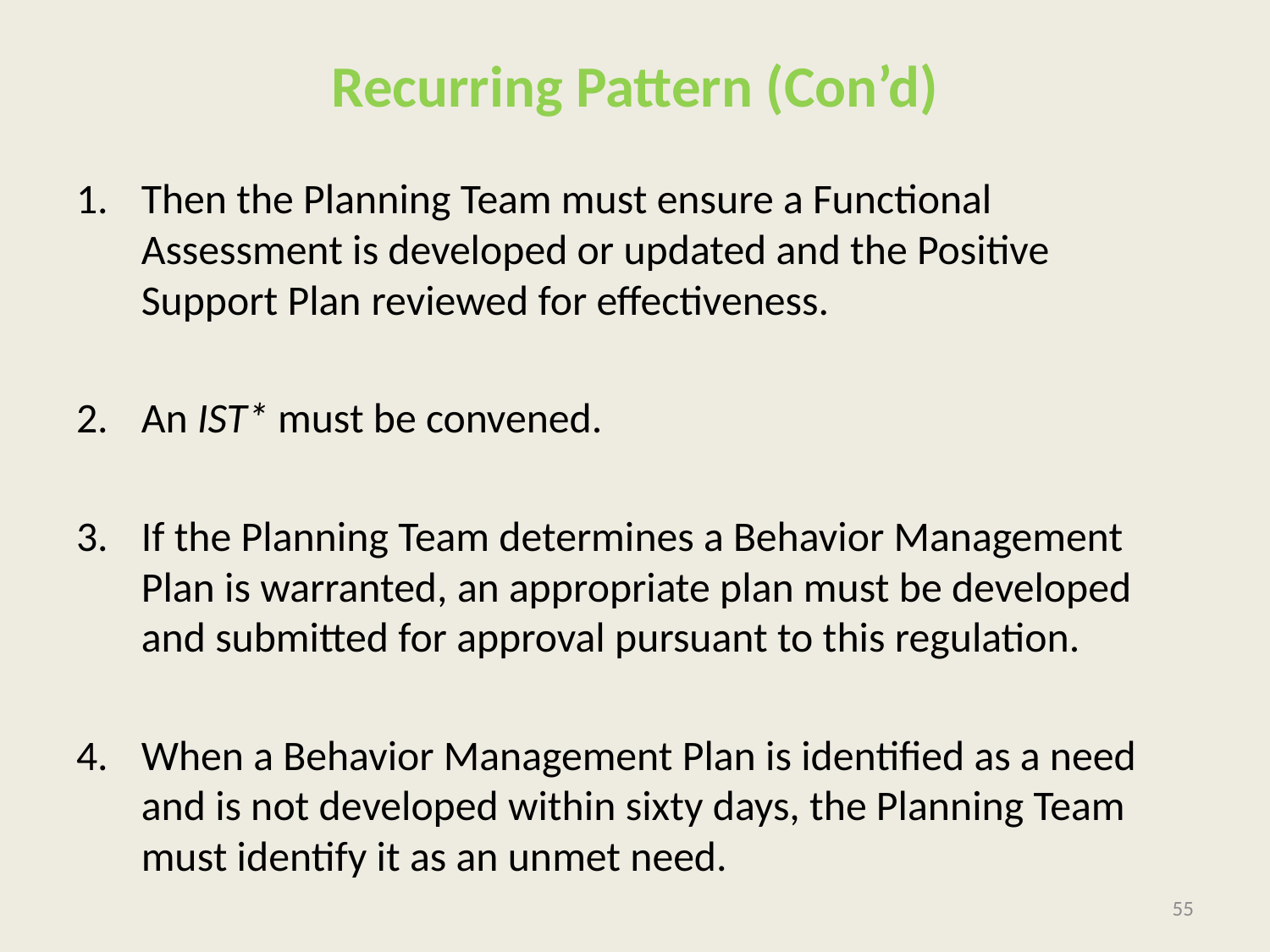

Recurring Pattern (Con’d)

Then the Planning Team must ensure a Functional Assessment is developed or updated and the Positive Support Plan reviewed for effectiveness.

An IST* must be convened.

If the Planning Team determines a Behavior Management Plan is warranted, an appropriate plan must be developed and submitted for approval pursuant to this regulation.

When a Behavior Management Plan is identified as a need and is not developed within sixty days, the Planning Team must identify it as an unmet need.
55